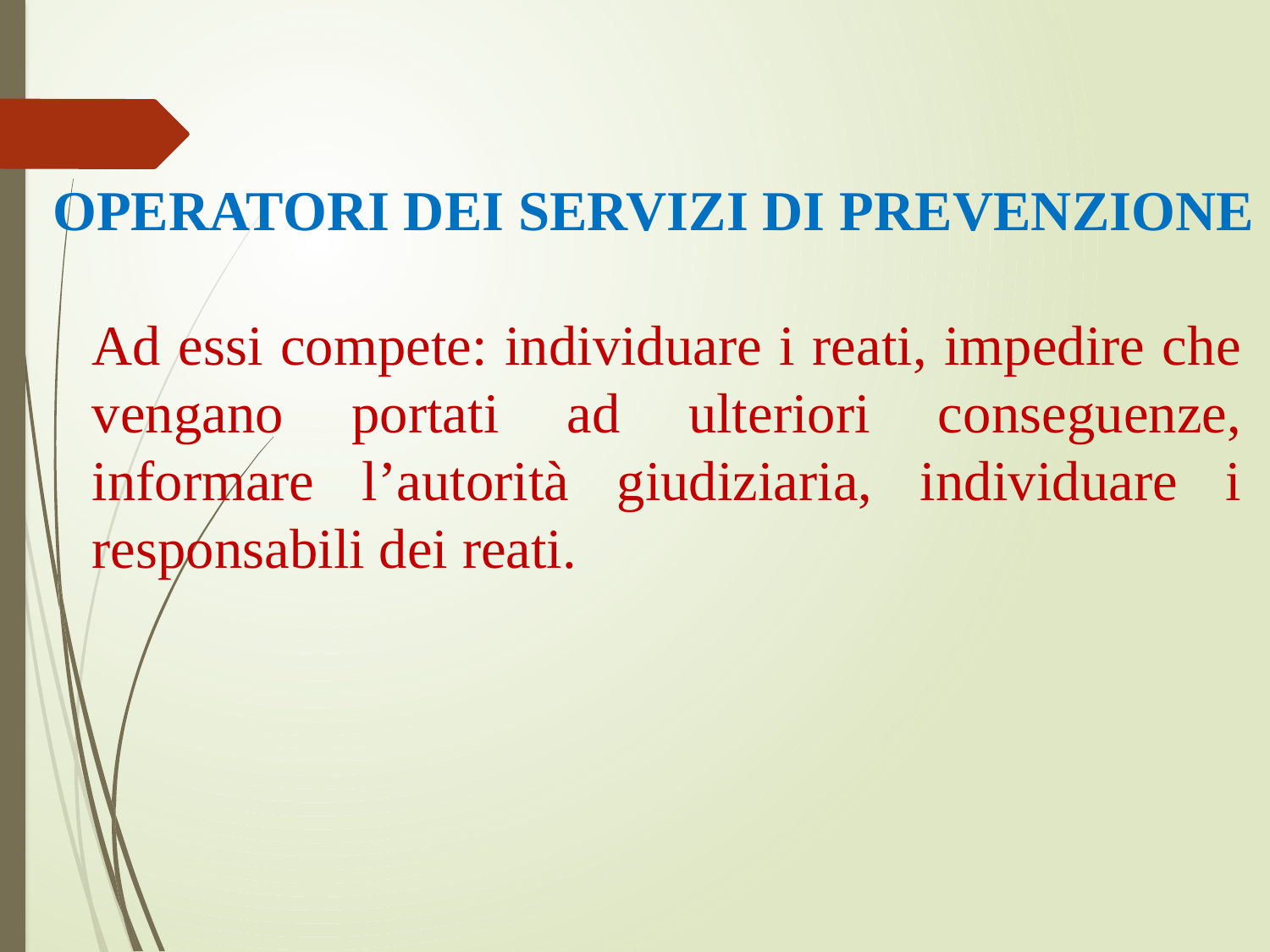

OPERATORI DEI SERVIZI DI PREVENZIONE
Ad essi compete: individuare i reati, impedire che vengano portati ad ulteriori conseguenze, informare l’autorità giudiziaria, individuare i responsabili dei reati.